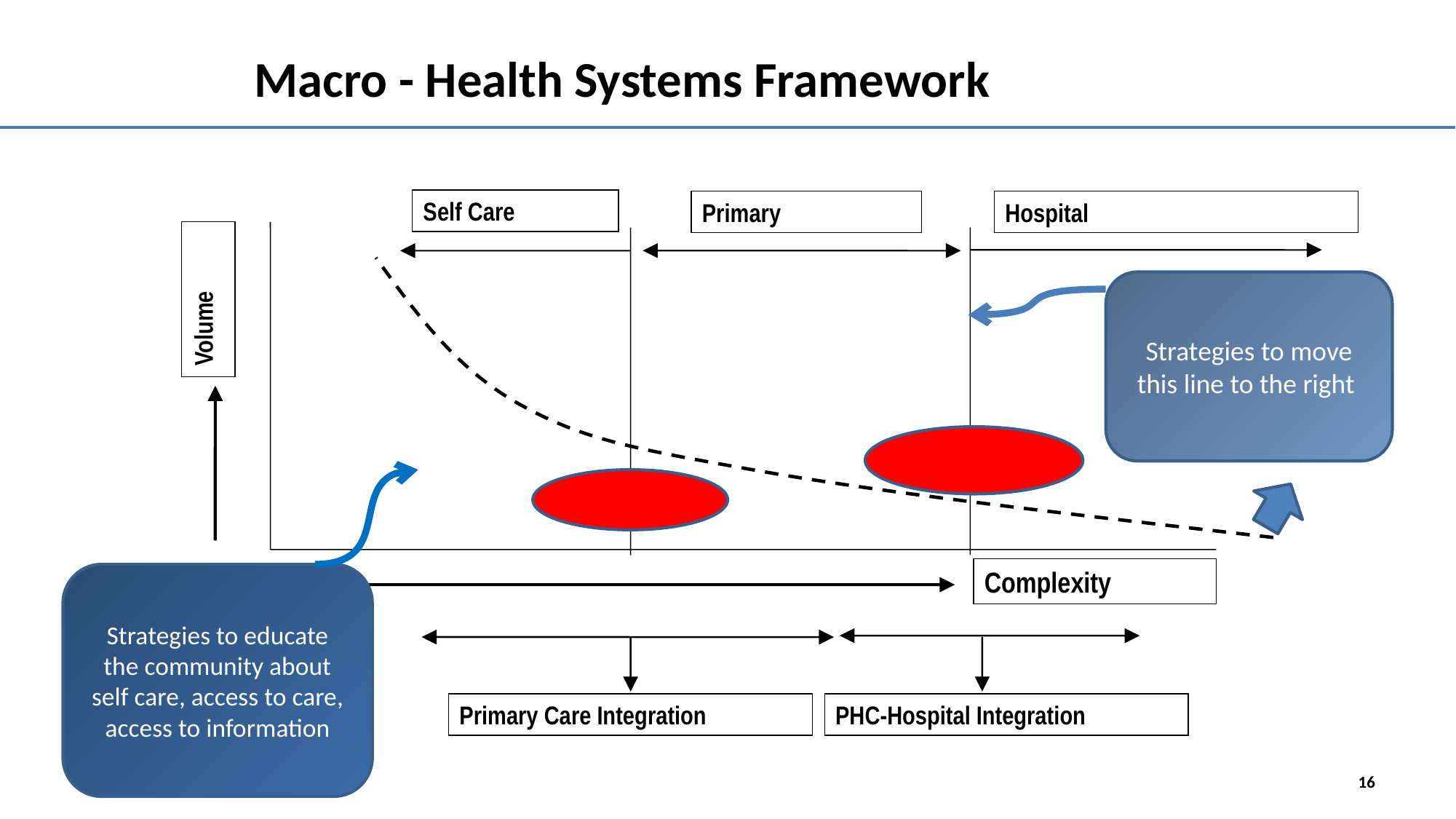

Macro - Health Systems Framework
Self Care

Primary

Hospital

Volume

Complexity

Strategies to move this line to the right

Strategies to educate the community about self care, access to care, access to information

PHC-Hospital Integration

Primary Care Integration
16